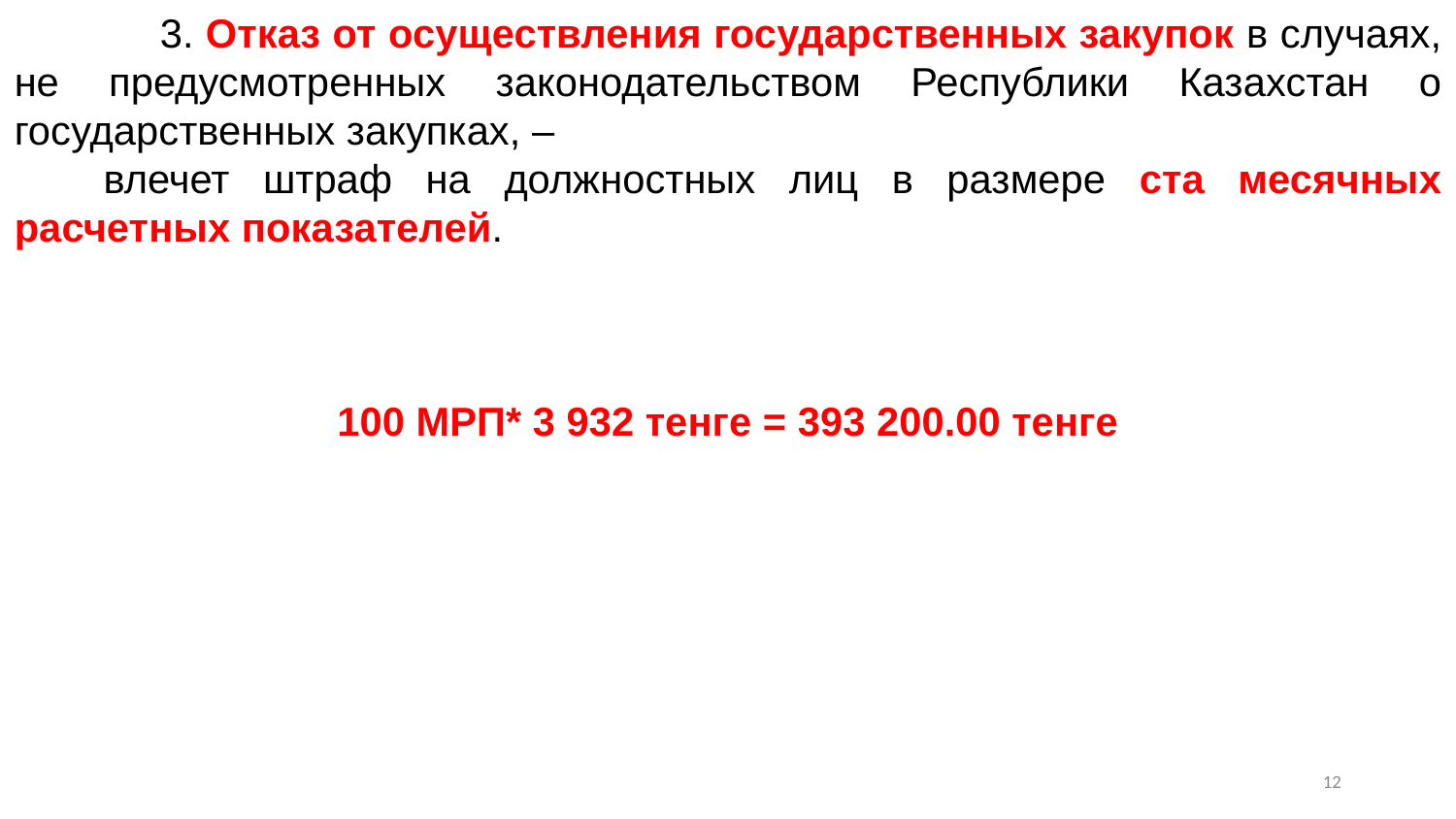

3. Отказ от осуществления государственных закупок в случаях, не предусмотренных законодательством Республики Казахстан о государственных закупках, –
      влечет штраф на должностных лиц в размере ста месячных расчетных показателей.

100 МРП* 3 932 тенге = 393 200.00 тенге
12